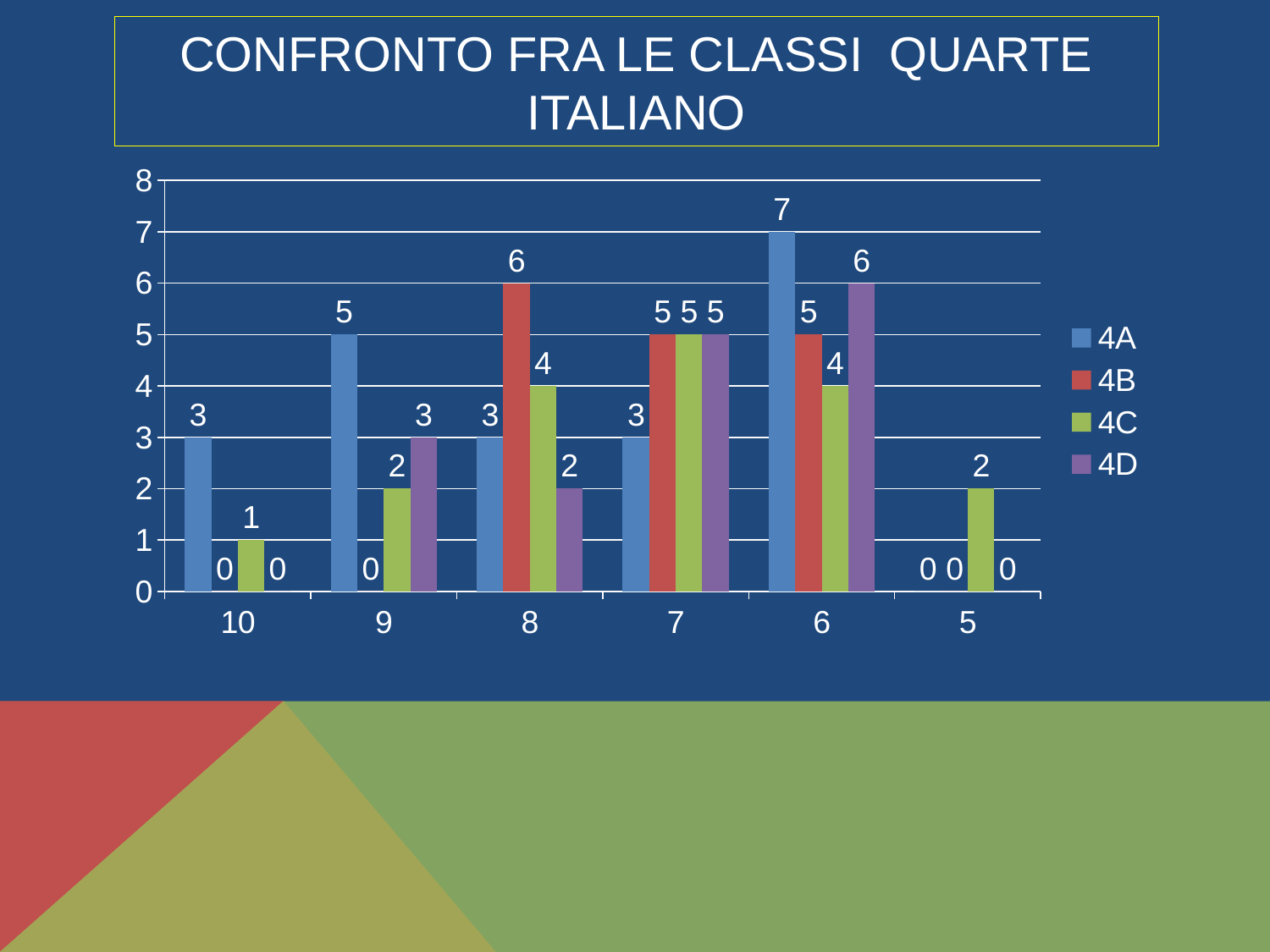

# CONFRONTO FRA LE CLASSI  QUARTE ITALIANO

### Chart

| Category | 4A | 4B | 4C | 4D |
|---|---|---|---|---|
| 10 | 3.0 | 0.0 | 1.0 | 0.0 |
| 9 | 5.0 | 0.0 | 2.0 | 3.0 |
| 8 | 3.0 | 6.0 | 4.0 | 2.0 |
| 7 | 3.0 | 5.0 | 5.0 | 5.0 |
| 6 | 7.0 | 5.0 | 4.0 | 6.0 |
| 5 | 0.0 | 0.0 | 2.0 | 0.0 |